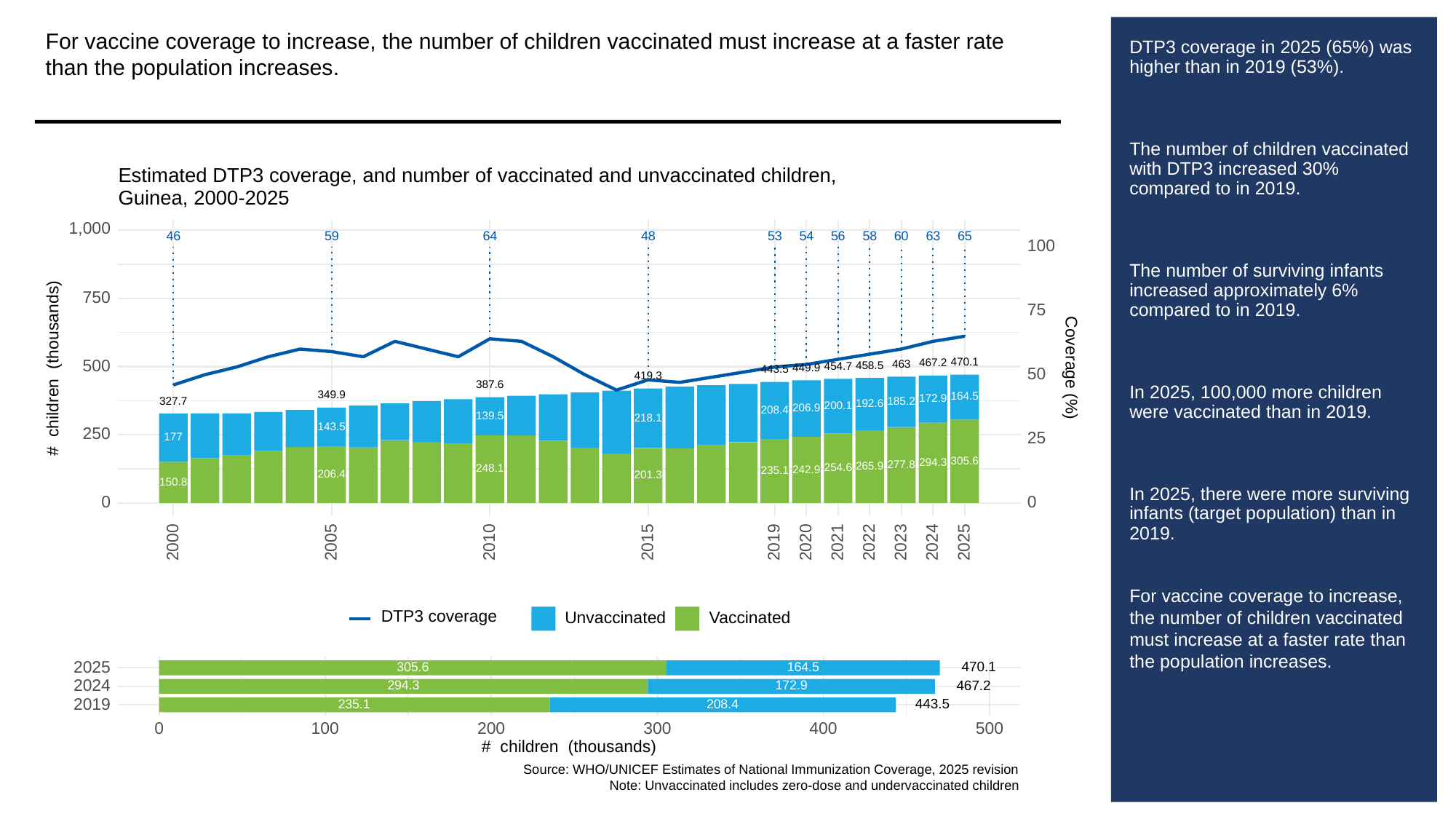

For vaccine coverage to increase, the number of children vaccinated must increase at a faster rate than the population increases.
# DTP3 coverage in 2025 (65%) was higher than in 2019 (53%).

The number of children vaccinated with DTP3 increased 30% compared to in 2019.

The number of surviving infants increased approximately 6% compared to in 2019.

In 2025, 100,000 more children were vaccinated than in 2019.

In 2025, there were more surviving infants (target population) than in 2019.

For vaccine coverage to increase, the number of children vaccinated must increase at a faster rate than the population increases.

Estimated DTP3 coverage, and number of vaccinated and unvaccinated children,
Guinea, 2000-2025

1,000

53
63
46
59
64
48
56
58
60
65
54
100

750

75

470.1
467.2
500
463
#  children  (thousands)
Coverage (%)
458.5
454.7
449.9
443.5

50
419.3

387.6

349.9

164.5

172.9

327.7
185.2

192.6

200.1

206.9

208.4

139.5

218.1

143.5

250

25

177

305.6

294.3
277.8

265.9
254.6
248.1
242.9
235.1

206.4
201.3
150.8
0
0

2023
2000
2005
2010
2015
2019
2020
2021
2022
2024
2025

DTP3 coverage
Unvaccinated
Vaccinated

2025
470.1
305.6
164.5

2024
467.2
294.3
172.9

2019
443.5
235.1
208.4

300
0
100
200
400
500
#  children  (thousands)
Source: WHO/UNICEF Estimates of National Immunization Coverage, 2025 revision
Note: Unvaccinated includes zero-dose and undervaccinated children